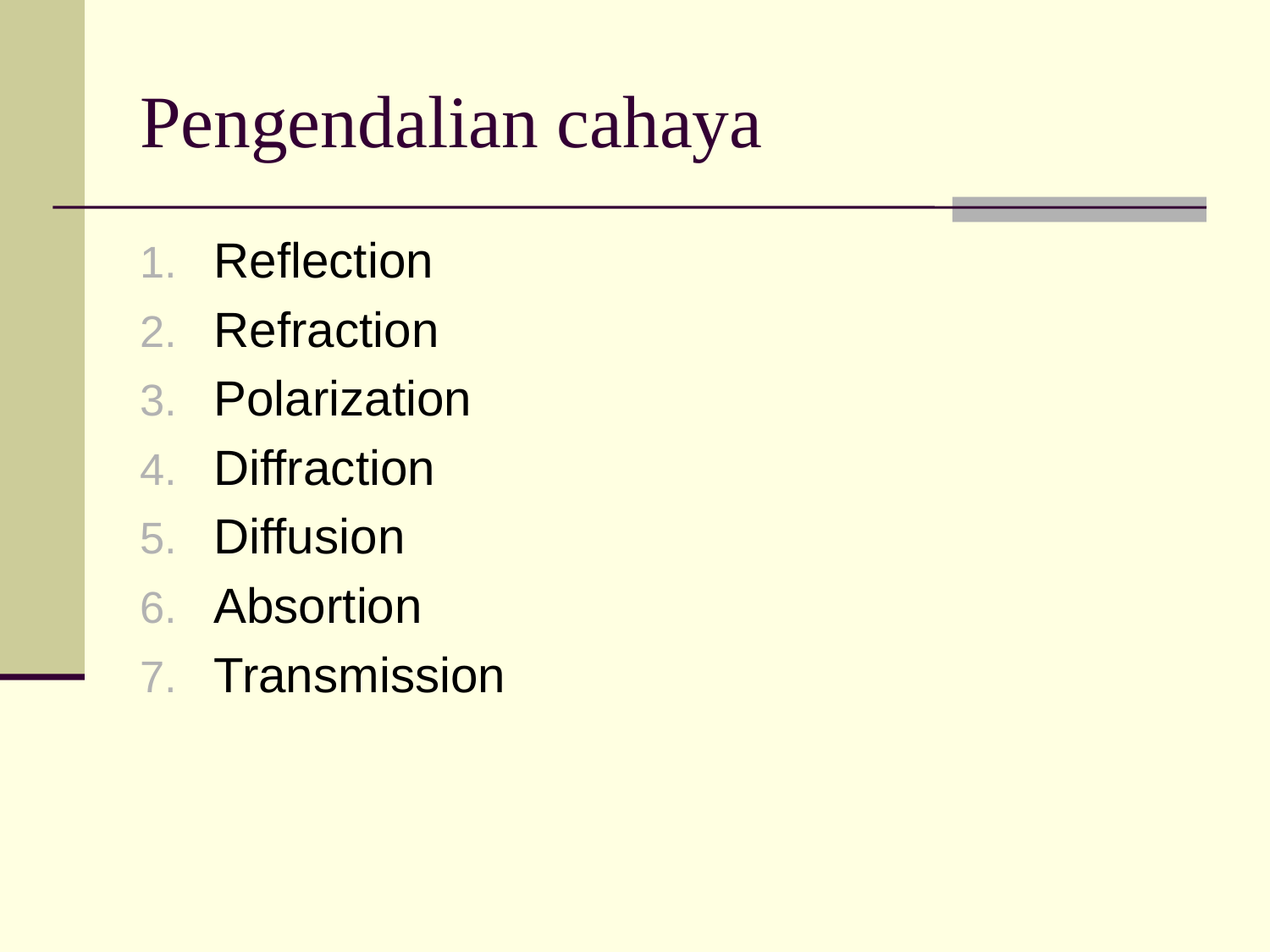

# Pengendalian cahaya
Reflection
Refraction
Polarization
Diffraction
Diffusion
Absortion
Transmission